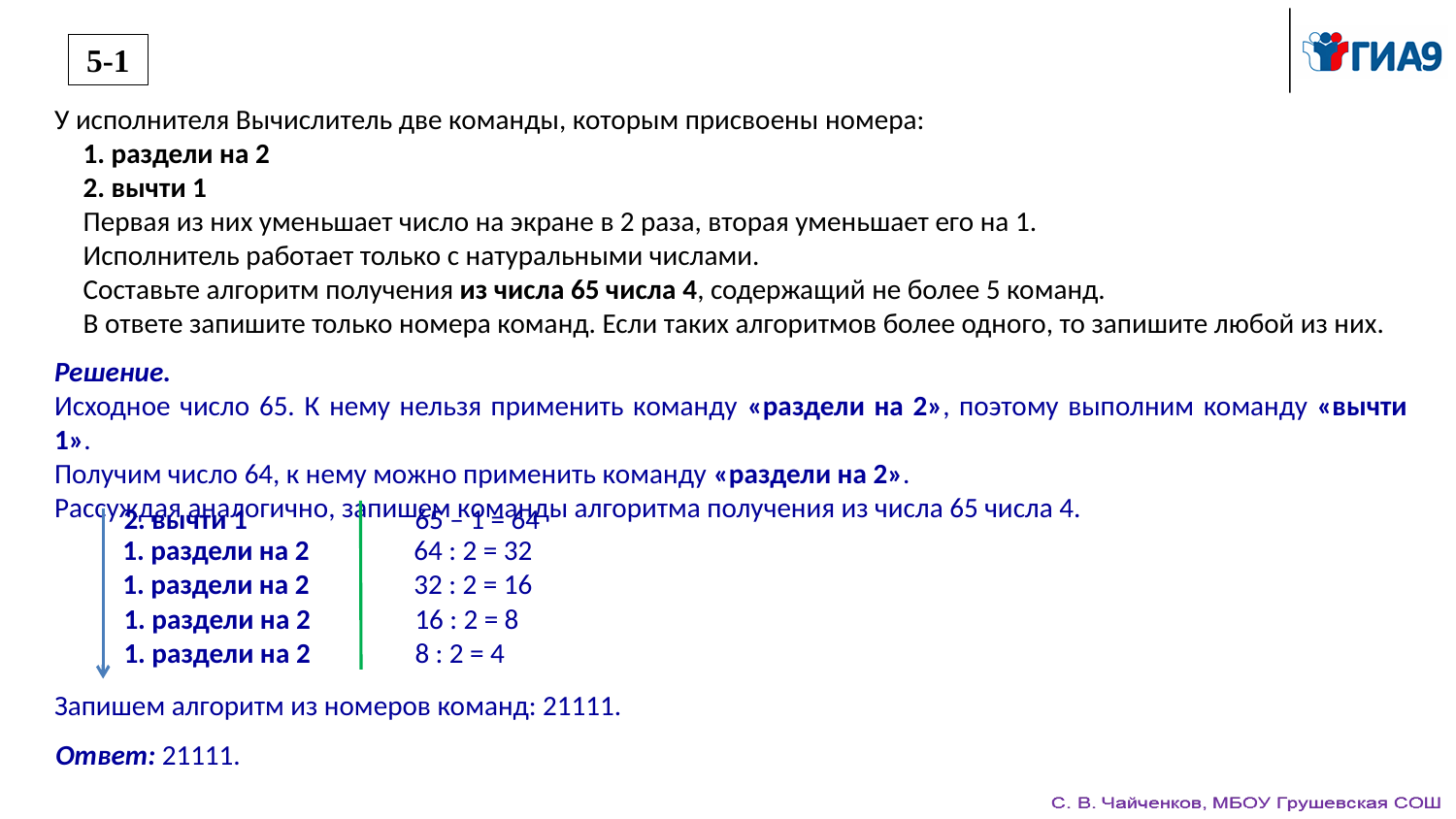

5-1
У исполнителя Вычислитель две команды, которым присвоены номера:
1. раздели на 2
2. вычти 1
Первая из них уменьшает число на экране в 2 раза, вторая уменьшает его на 1.
Исполнитель работает только с натуральными числами.
Составьте алгоритм получения из числа 65 числа 4, содержащий не более 5 команд.
В ответе запишите только номера команд. Если таких алгоритмов более одного, то запишите любой из них.
Решение.
Исходное число 65. К нему нельзя применить команду «раздели на 2», поэтому выполним команду «вычти 1».
Получим число 64, к нему можно применить команду «раздели на 2».
Рассуждая аналогично, запишем команды алгоритма получения из числа 65 числа 4.
2. вычти 1		65 – 1 = 64
1. раздели на 2	64 : 2 = 32
1. раздели на 2	32 : 2 = 16
1. раздели на 2	16 : 2 = 8
1. раздели на 2	8 : 2 = 4
Запишем алгоритм из номеров команд: 21111.
Ответ: 21111.